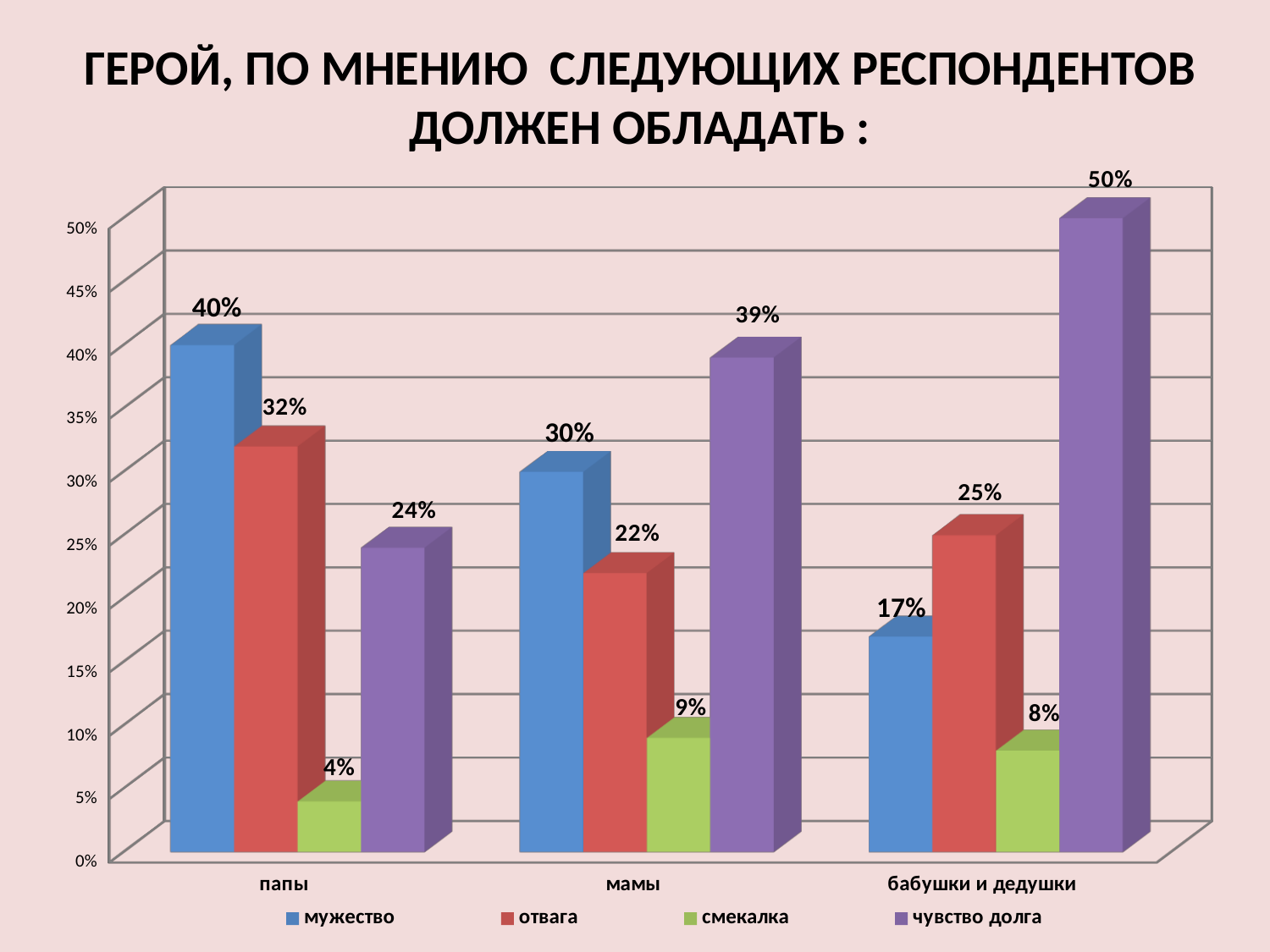

ГЕРОЙ, ПО МНЕНИЮ  СЛЕДУЮЩИХ РЕСПОНДЕНТОВ ДОЛЖЕН ОБЛАДАТЬ :

[unsupported chart]